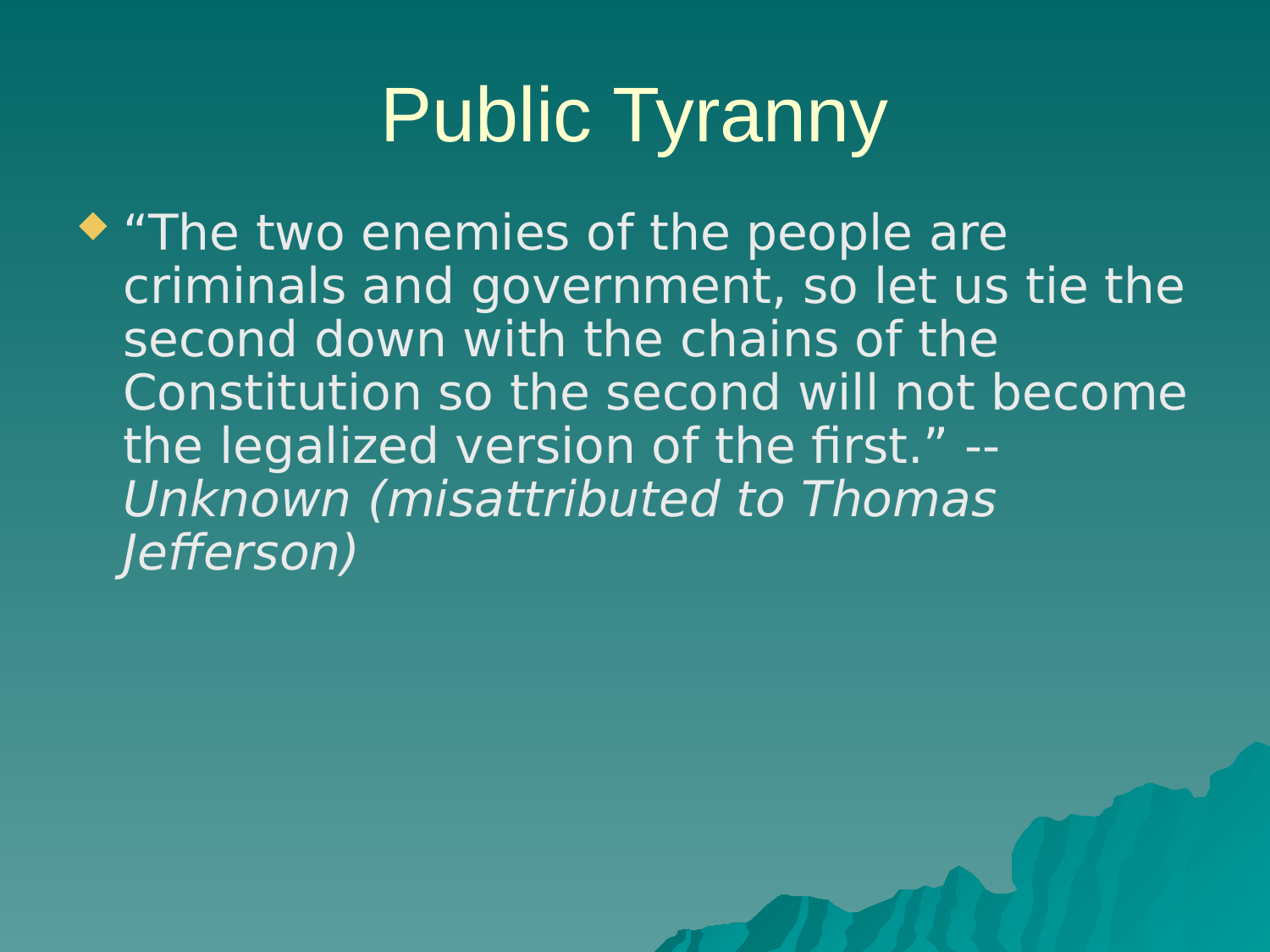

Public Tyranny
“The two enemies of the people are criminals and government, so let us tie the second down with the chains of the Constitution so the second will not become the legalized version of the first.” -- Unknown (misattributed to Thomas Jefferson)